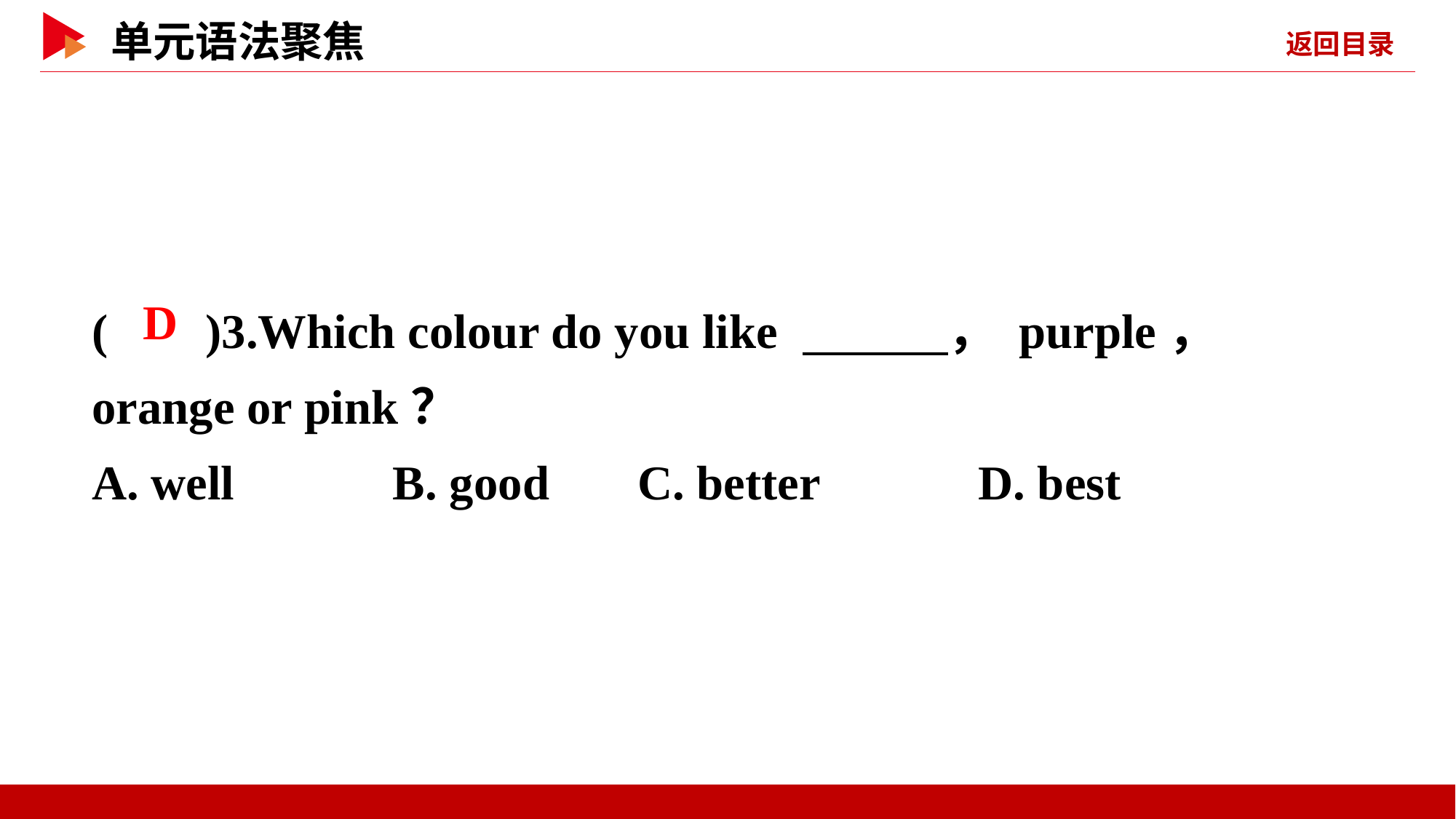

(        )3.Which colour do you like 　　　， purple， orange or pink？
A. well             B. good	C. better             D. best
   D